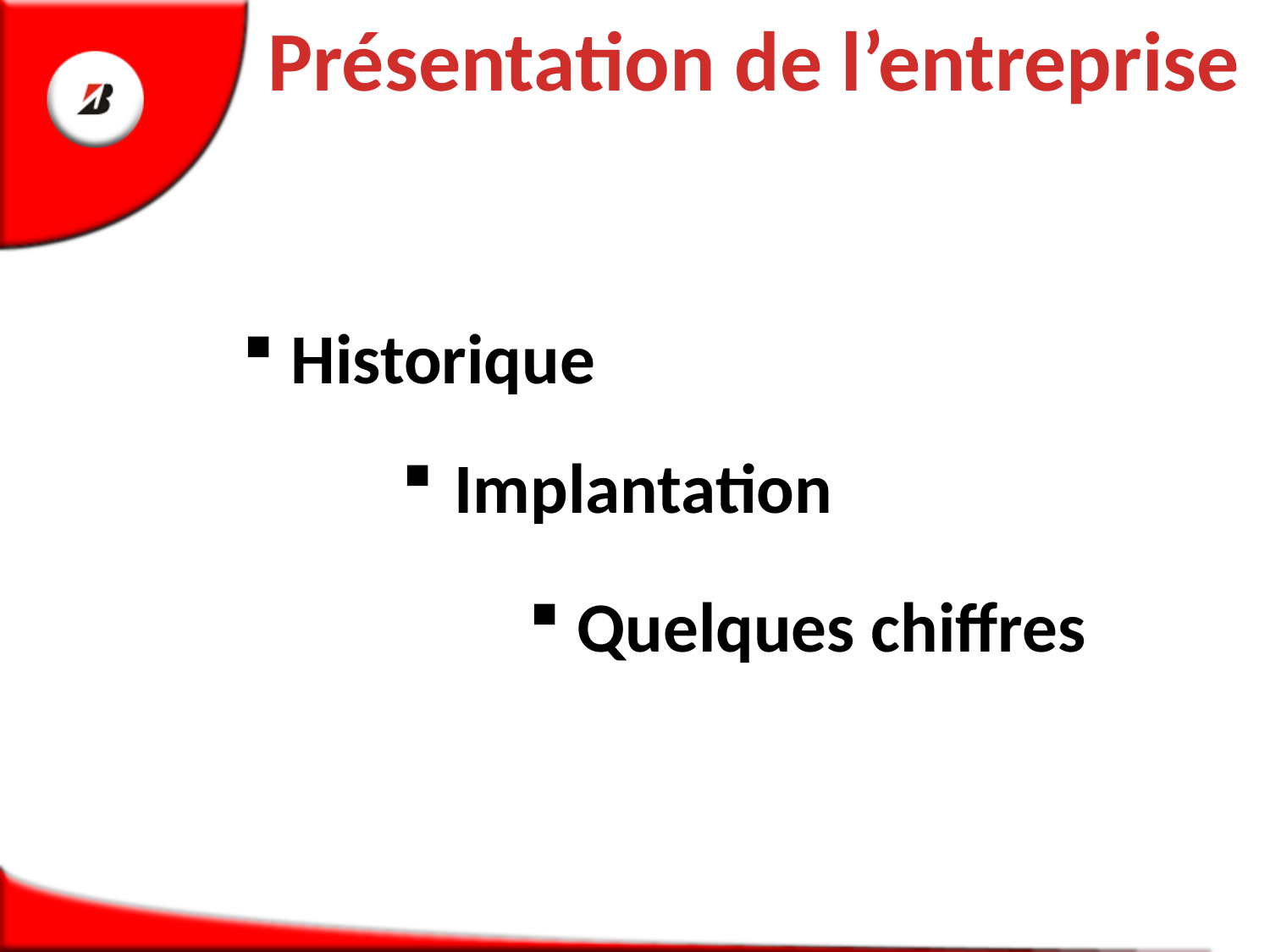

Présentation de l’entreprise
 Historique
 Implantation
 Quelques chiffres